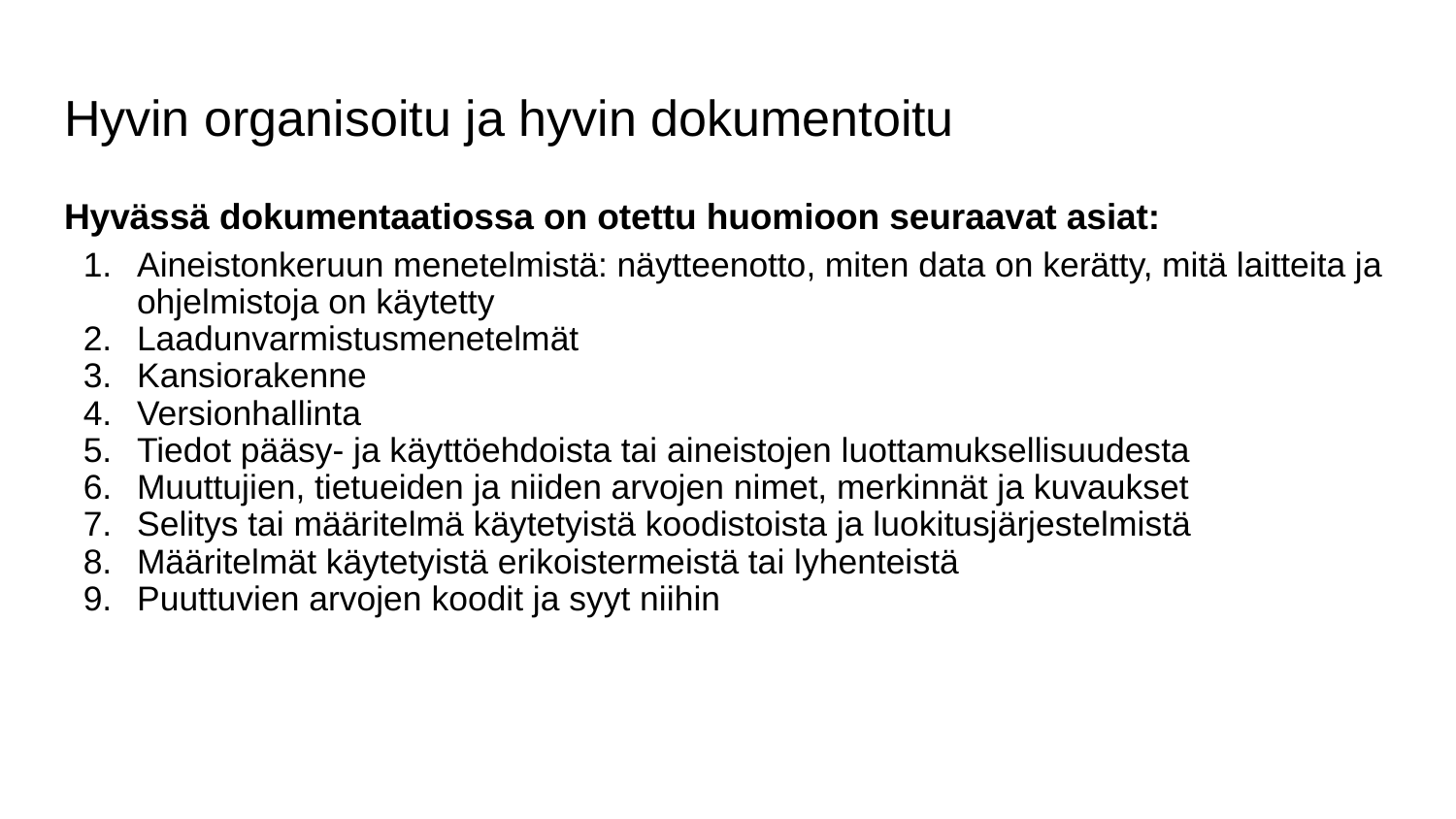

# Hyvin organisoitu ja hyvin dokumentoitu
Hyvässä dokumentaatiossa on otettu huomioon seuraavat asiat:
Aineistonkeruun menetelmistä: näytteenotto, miten data on kerätty, mitä laitteita ja ohjelmistoja on käytetty
Laadunvarmistusmenetelmät
Kansiorakenne
Versionhallinta
Tiedot pääsy- ja käyttöehdoista tai aineistojen luottamuksellisuudesta
Muuttujien, tietueiden ja niiden arvojen nimet, merkinnät ja kuvaukset
Selitys tai määritelmä käytetyistä koodistoista ja luokitusjärjestelmistä
Määritelmät käytetyistä erikoistermeistä tai lyhenteistä
Puuttuvien arvojen koodit ja syyt niihin